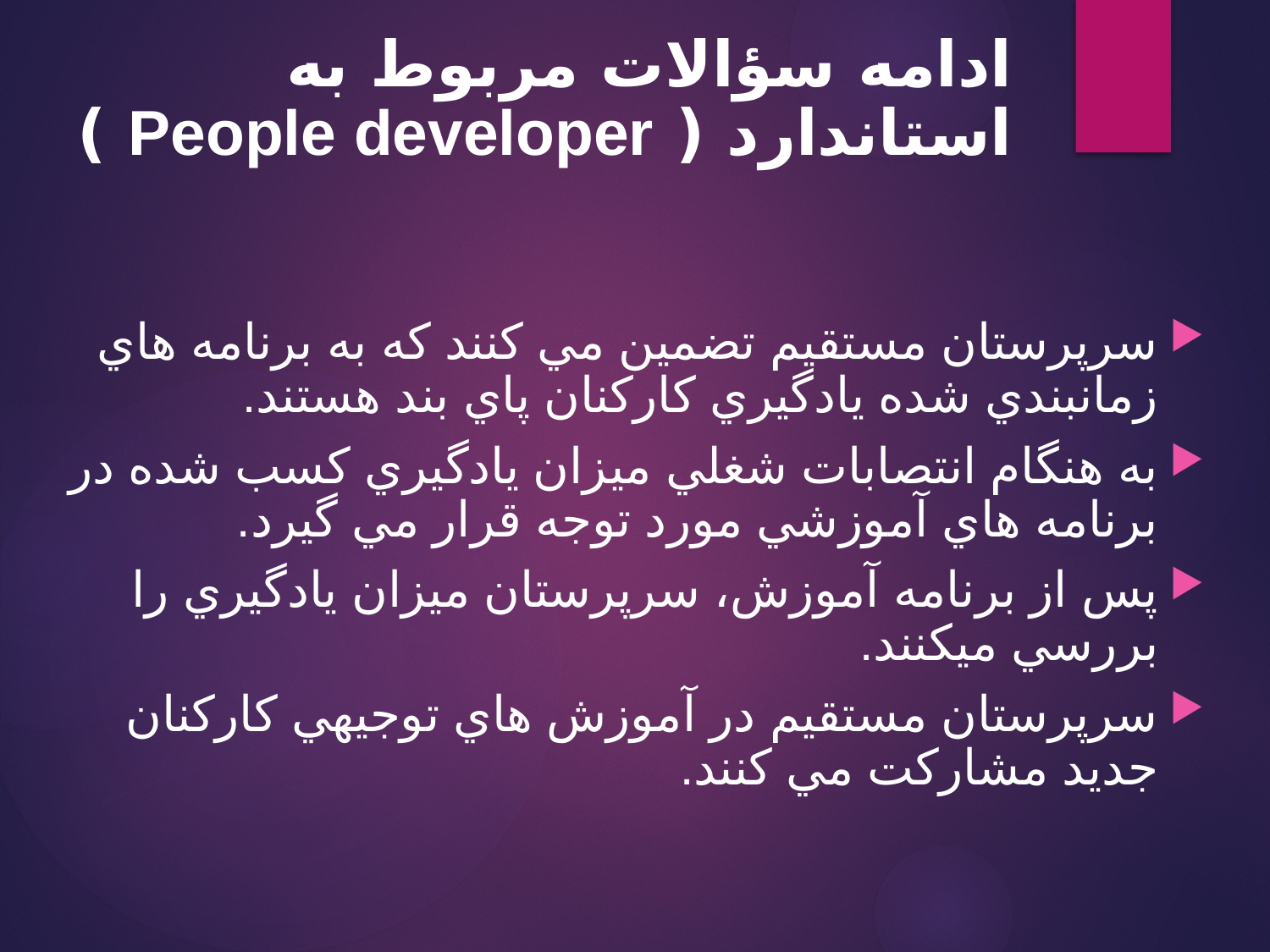

ادامه سؤالات مربوط به استاندارد ( People developer )

سرپرستان مستقيم تضمين مي كنند كه به برنامه هاي زمانبندي شده يادگيري كاركنان پاي بند هستند.
به هنگام انتصابات شغلي ميزان يادگيري كسب شده در برنامه هاي آموزشي مورد توجه قرار مي گيرد.
پس از برنامه آموزش، سرپرستان ميزان يادگيري را بررسي ميكنند.
سرپرستان مستقيم در آموزش هاي توجيهي كاركنان جديد مشاركت مي كنند.